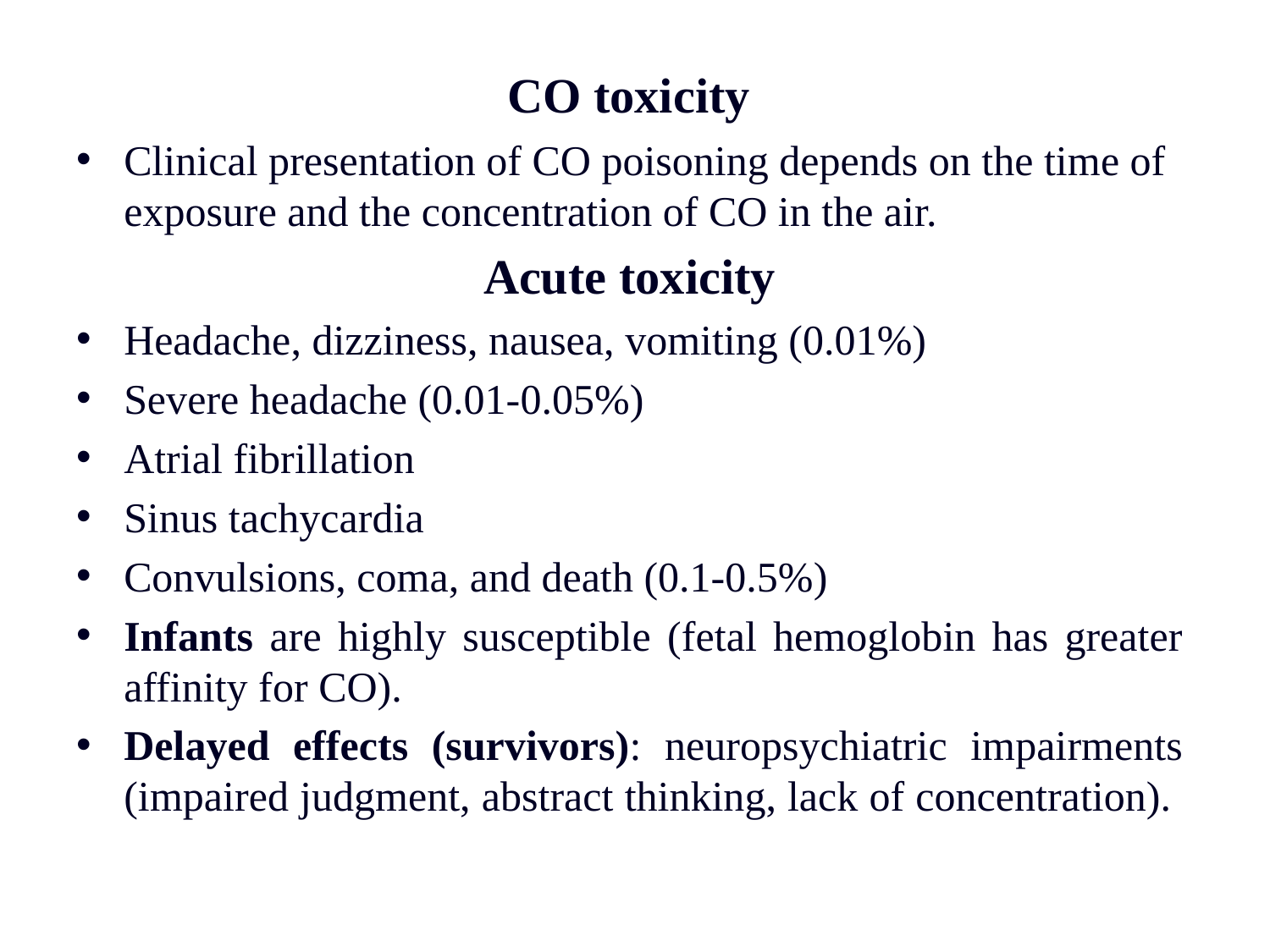

# CO toxicity
Clinical presentation of CO poisoning depends on the time of exposure and the concentration of CO in the air.
Acute toxicity
Headache, dizziness, nausea, vomiting (0.01%)
Severe headache (0.01-0.05%)
Atrial fibrillation
Sinus tachycardia
Convulsions, coma, and death (0.1-0.5%)
Infants are highly susceptible (fetal hemoglobin has greater affinity for CO).
Delayed effects (survivors): neuropsychiatric impairments (impaired judgment, abstract thinking, lack of concentration).